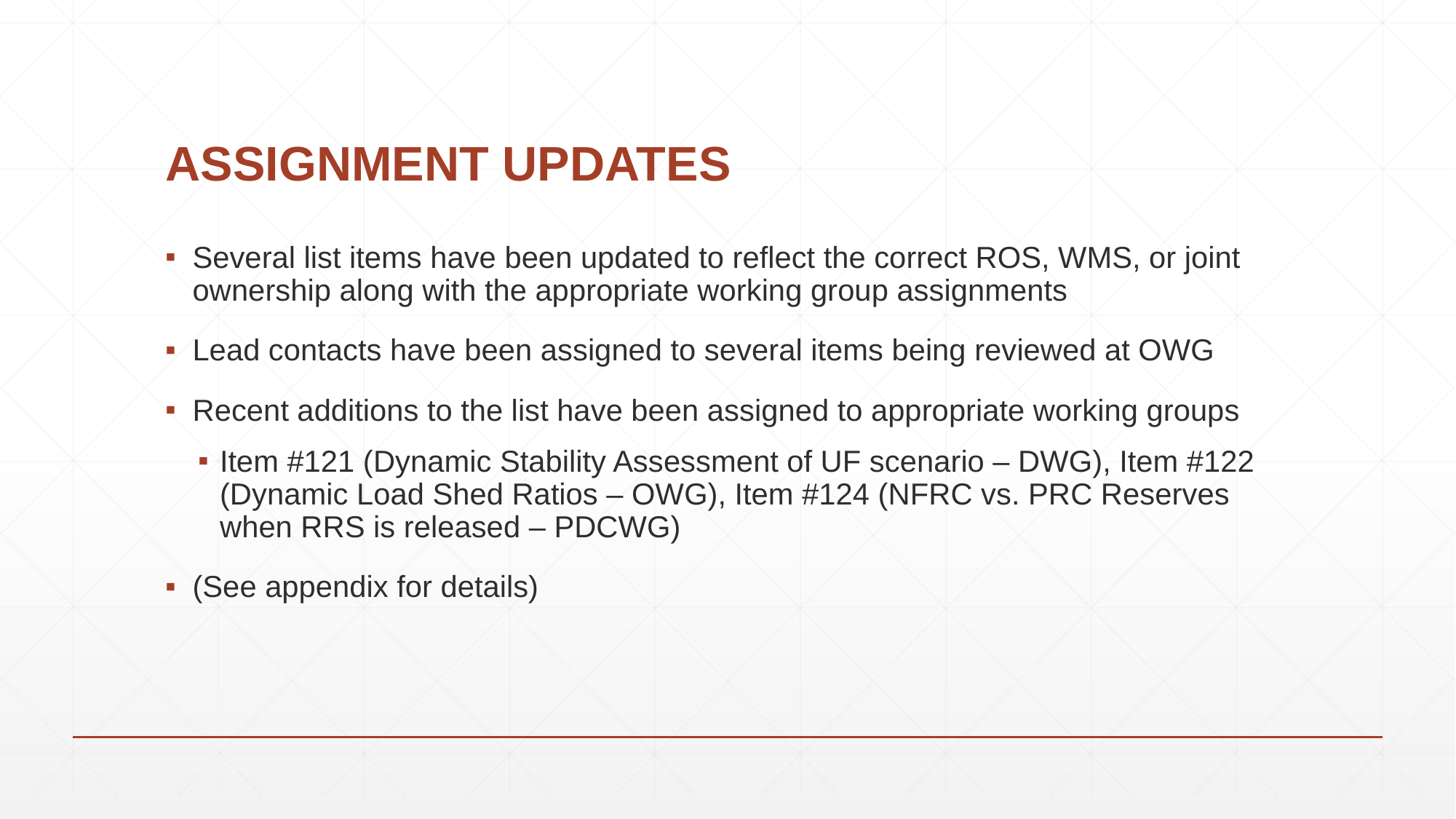

# ASSIGNMENT UPDATES
Several list items have been updated to reflect the correct ROS, WMS, or joint ownership along with the appropriate working group assignments
Lead contacts have been assigned to several items being reviewed at OWG
Recent additions to the list have been assigned to appropriate working groups
Item #121 (Dynamic Stability Assessment of UF scenario – DWG), Item #122 (Dynamic Load Shed Ratios – OWG), Item #124 (NFRC vs. PRC Reserves when RRS is released – PDCWG)
(See appendix for details)